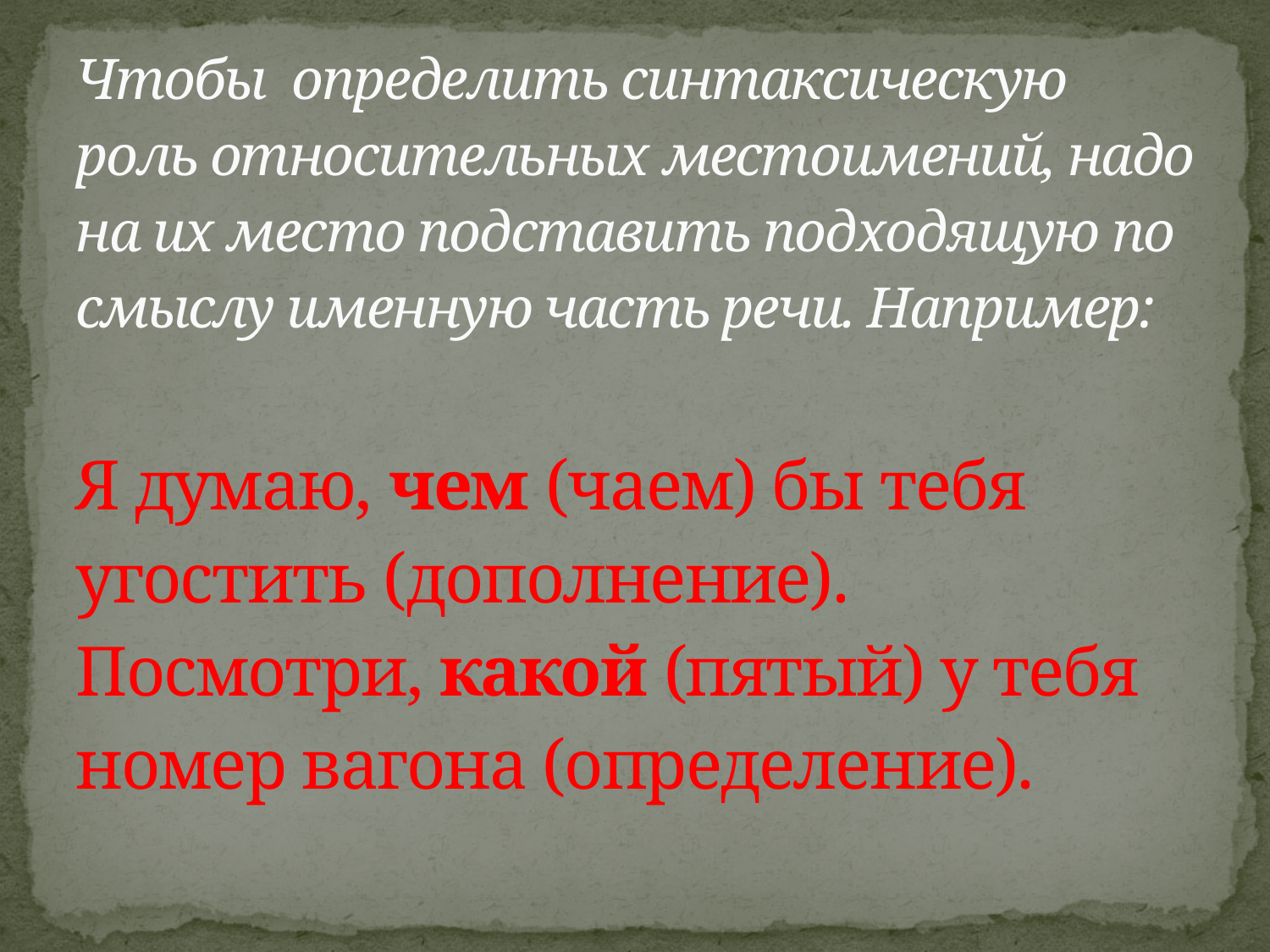

# Чтобы  определить синтаксическую роль относительных местоимений, надо на их место подставить подходящую по смыслу именную часть речи. Например: Я думаю, чем (чаем) бы тебя угостить (дополнение). Посмотри, какой (пятый) у тебя номер вагона (определение).